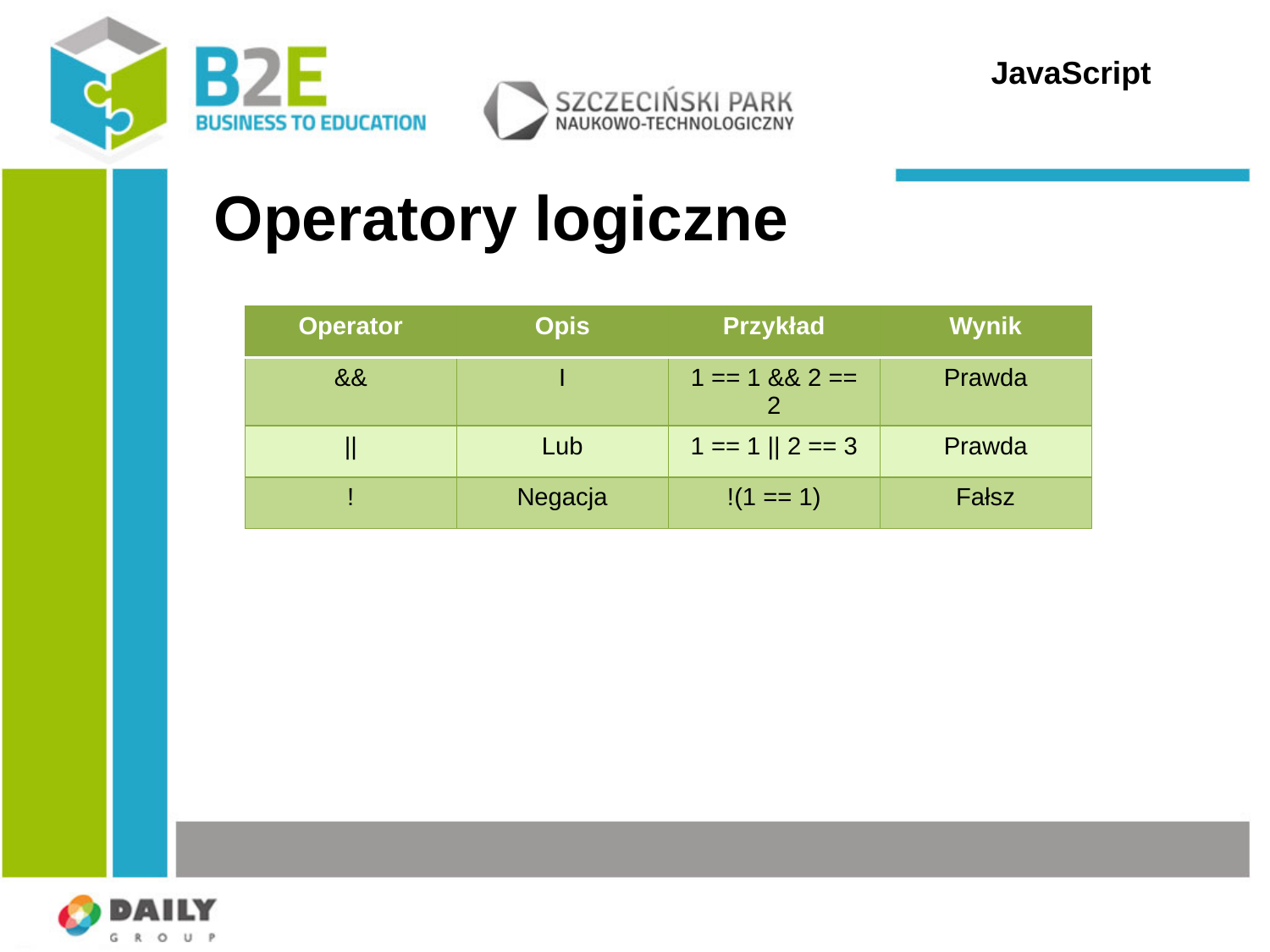

JavaScript
Operatory logiczne

| Operator | Opis | Przykład | Wynik |
| --- | --- | --- | --- |
| && | I | 1 == 1 && 2 == 2 | Prawda |
| || | Lub | 1 == 1 || 2 == 3 | Prawda |
| ! | Negacja | !(1 == 1) | Fałsz |